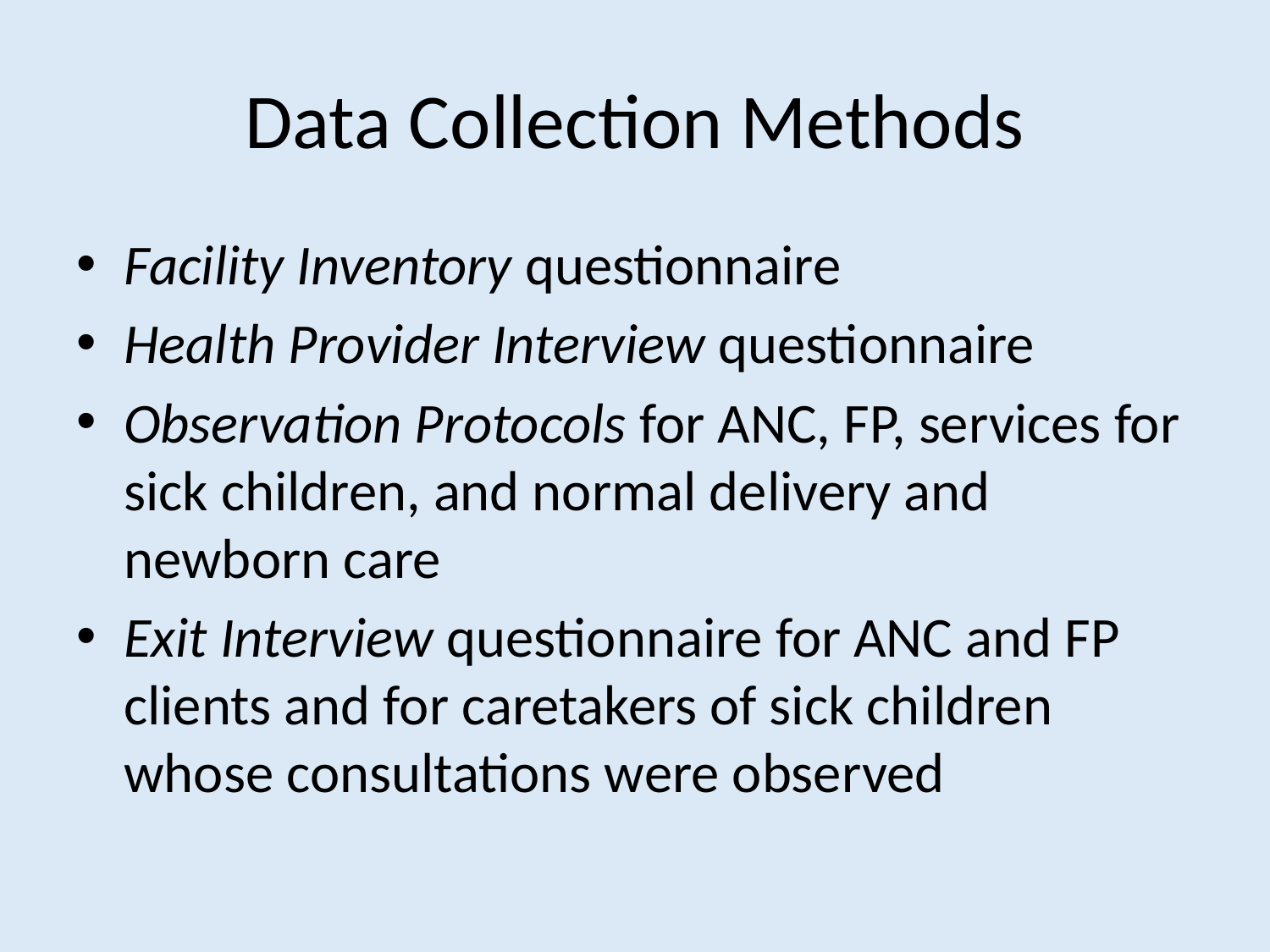

# Data Collection Methods
Facility Inventory questionnaire
Health Provider Interview questionnaire
Observation Protocols for ANC, FP, services for sick children, and normal delivery and newborn care
Exit Interview questionnaire for ANC and FP clients and for caretakers of sick children whose consultations were observed